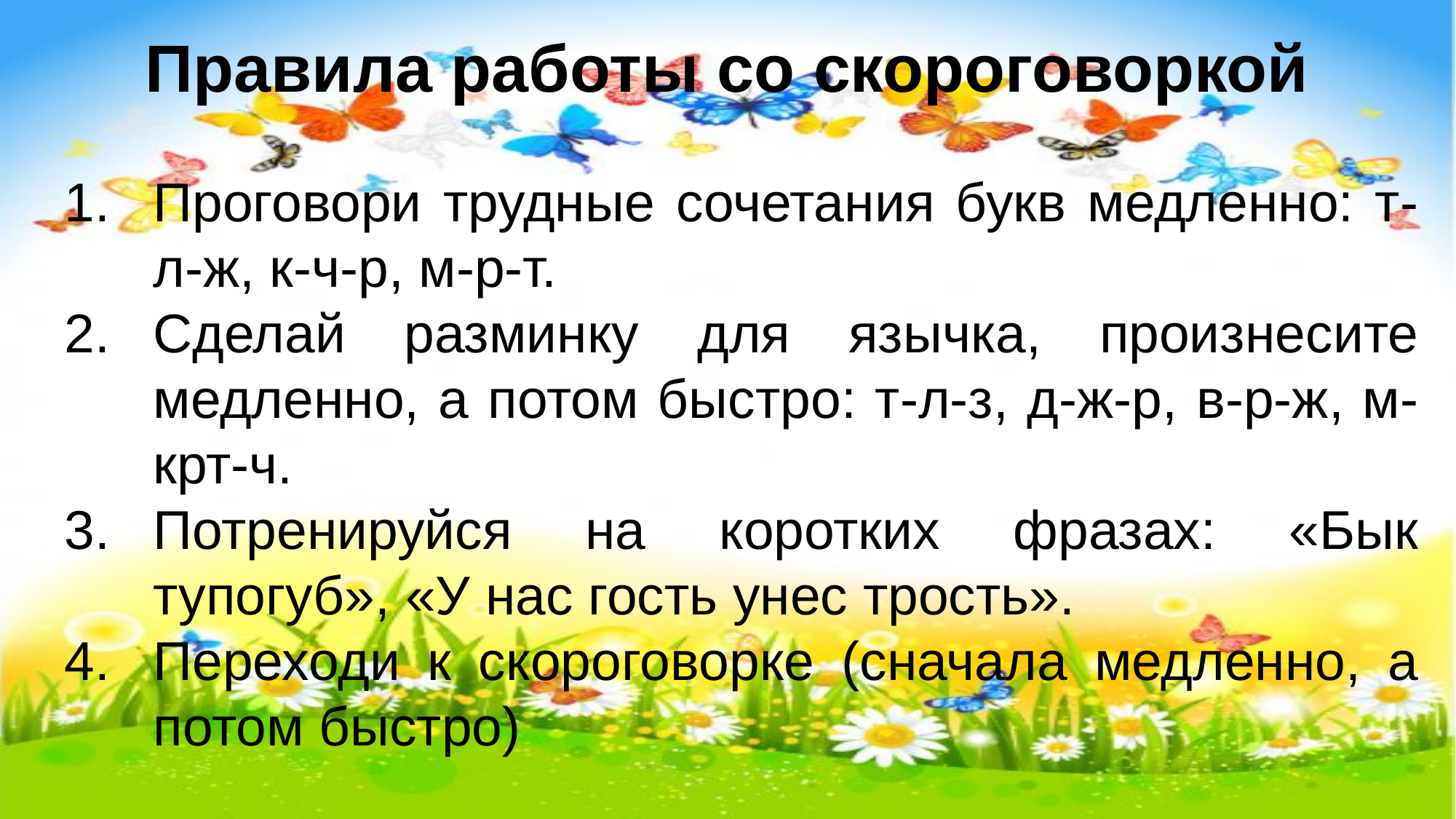

# Правила работы со скороговоркой
Проговори трудные сочетания букв медленно: т-л-ж, к-ч-р, м-р-т.
Сделай разминку для язычка, произнесите медленно, а потом быстро: т-л-з, д-ж-р, в-р-ж, м-крт-ч.
Потренируйся на коротких фразах: «Бык тупогуб», «У нас гость унес трость».
Переходи к скороговорке (сначала медленно, а потом быстро)